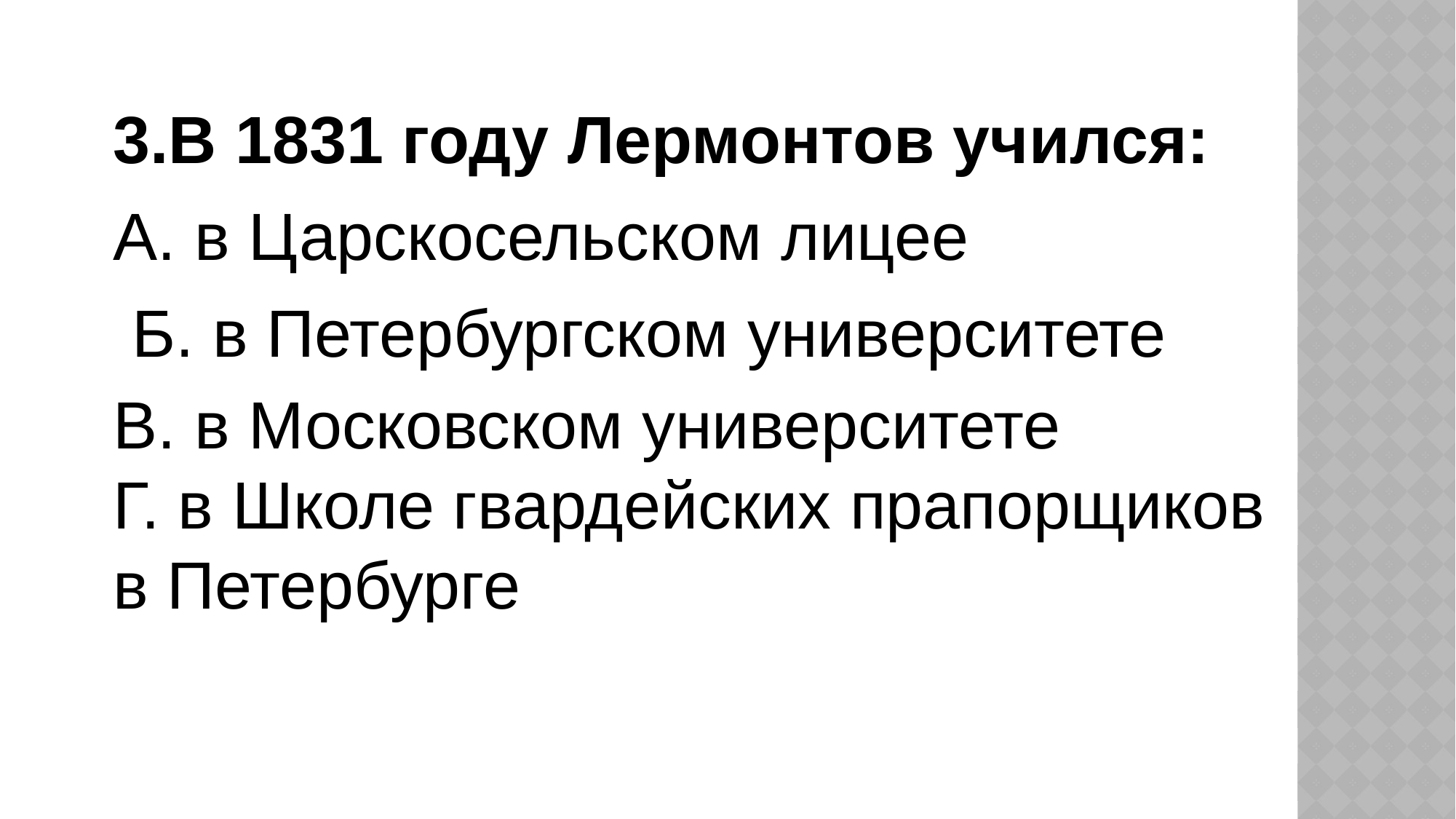

3.В 1831 году Лермонтов учился:
А. в Царскосельском лицее
 Б. в Петербургском университете
В. в Московском университете
Г. в Школе гвардейских прапорщиков  в Петербурге